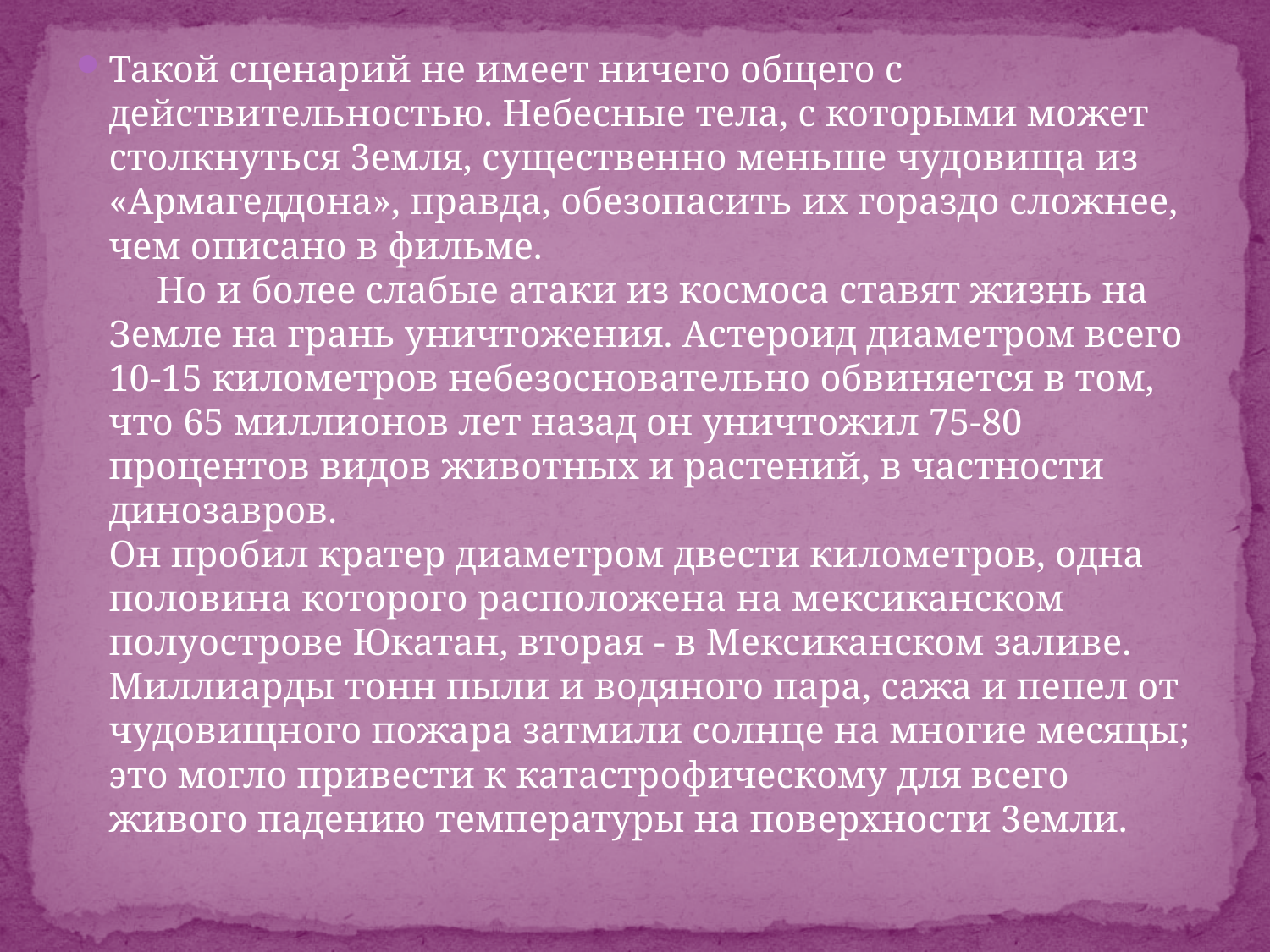

Такой сценарий не имеет ничего общего с действительностью. Небесные тела, с которыми может столкнуться 3емля, существенно меньше чудовища из «Армагеддона», правда, обезопасить их гораздо сложнее, чем описано в фильме.
     Но и более слабые атаки из космоса ставят жизнь на Земле на грань уничтожения. Астероид диаметром всего 10-15 километров небезосновательно обвиняется в том, что 65 миллионов лет назад он уничтожил 75-80 процентов видов животных и растений, в частности динозавров.
Он пробил кратер диаметром двести километров, одна половина которого расположена на мексиканском полуострове Юкатан, вторая - в Мексиканском заливе. Миллиарды тонн пыли и водяного пара, сажа и пепел от чудовищного пожара затмили солнце на многие месяцы; это могло привести к катастрофическому для всего живого падению температуры на поверхности 3емли.